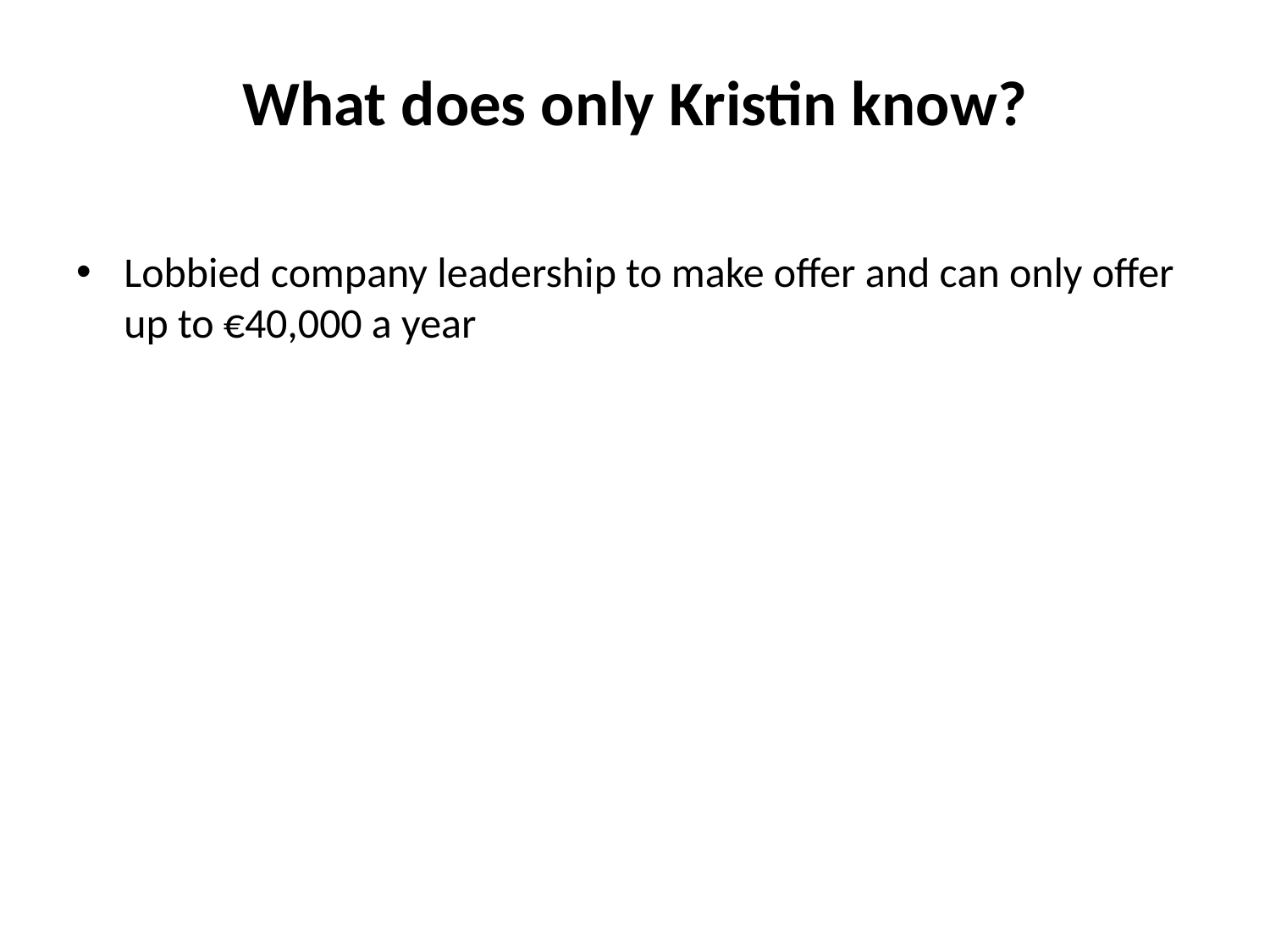

# What does only Kristin know?
Lobbied company leadership to make offer and can only offer up to €40,000 a year